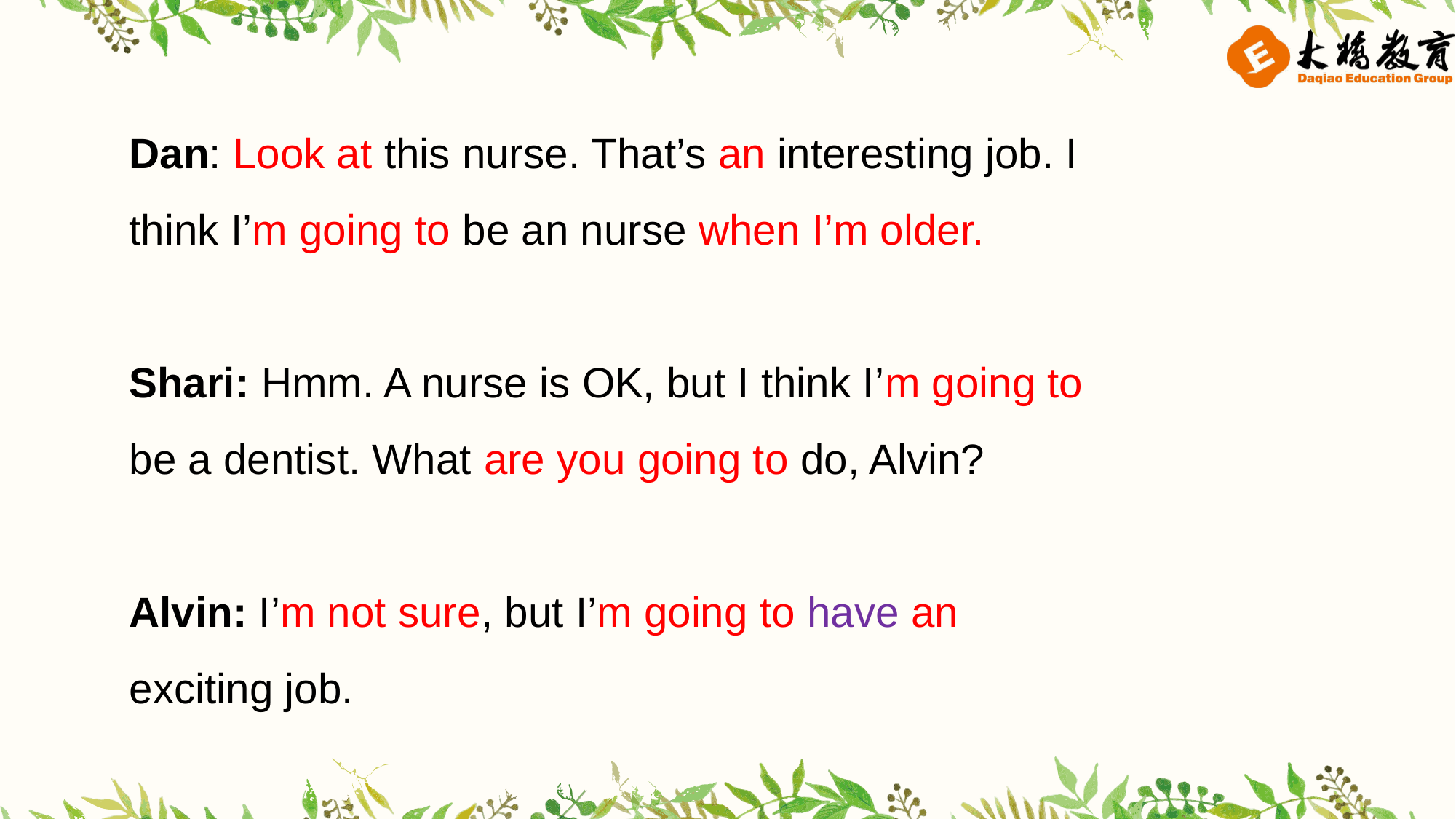

Dan: Look at this nurse. That’s an interesting job. I think I’m going to be an nurse when I’m older.

Shari: Hmm. A nurse is OK, but I think I’m going to be a dentist. What are you going to do, Alvin?

Alvin: I’m not sure, but I’m going to have an exciting job.